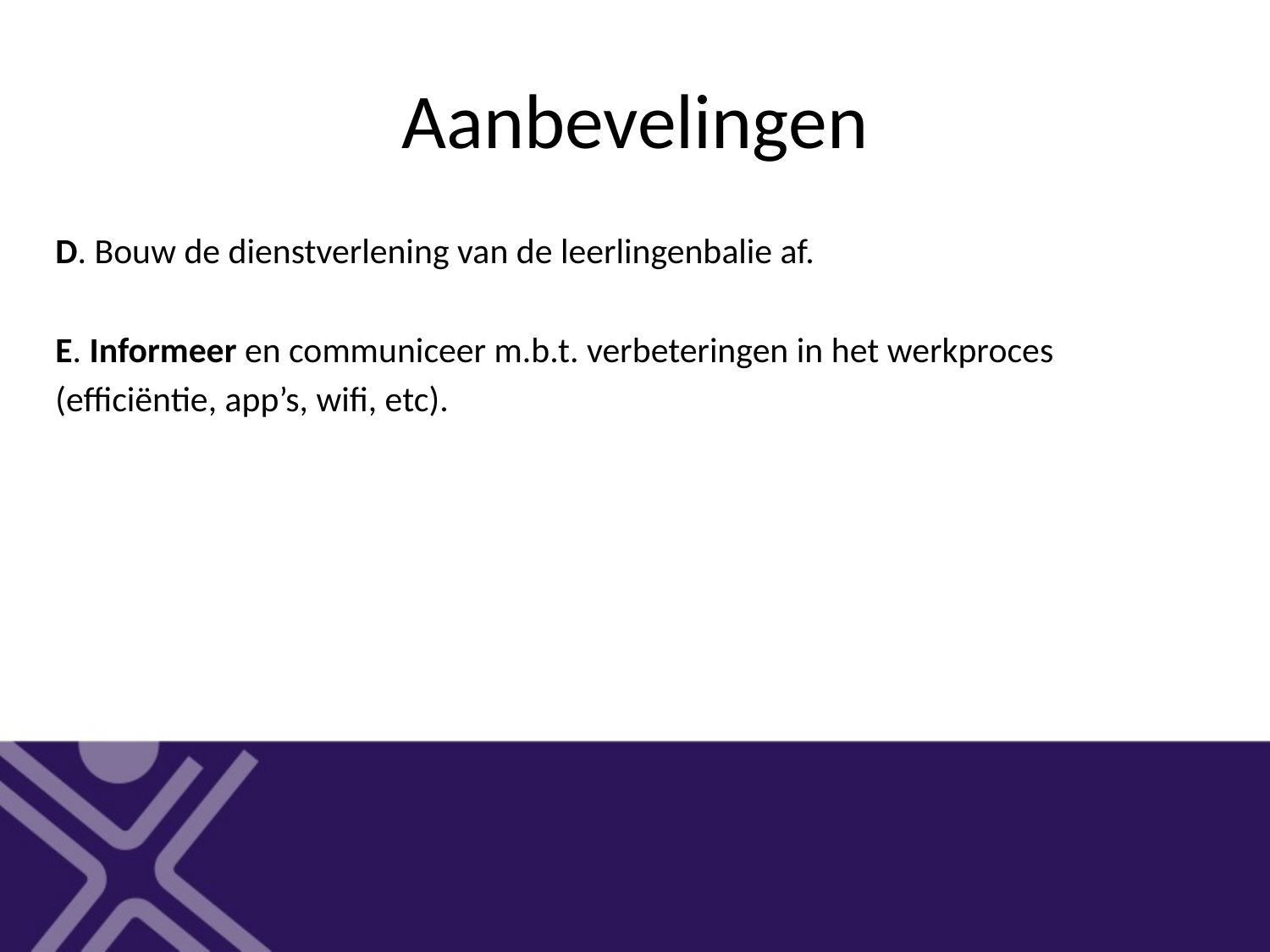

# Aanbevelingen
D. Bouw de dienstverlening van de leerlingenbalie af.

E. Informeer en communiceer m.b.t. verbeteringen in het werkproces
(efficiëntie, app’s, wifi, etc).